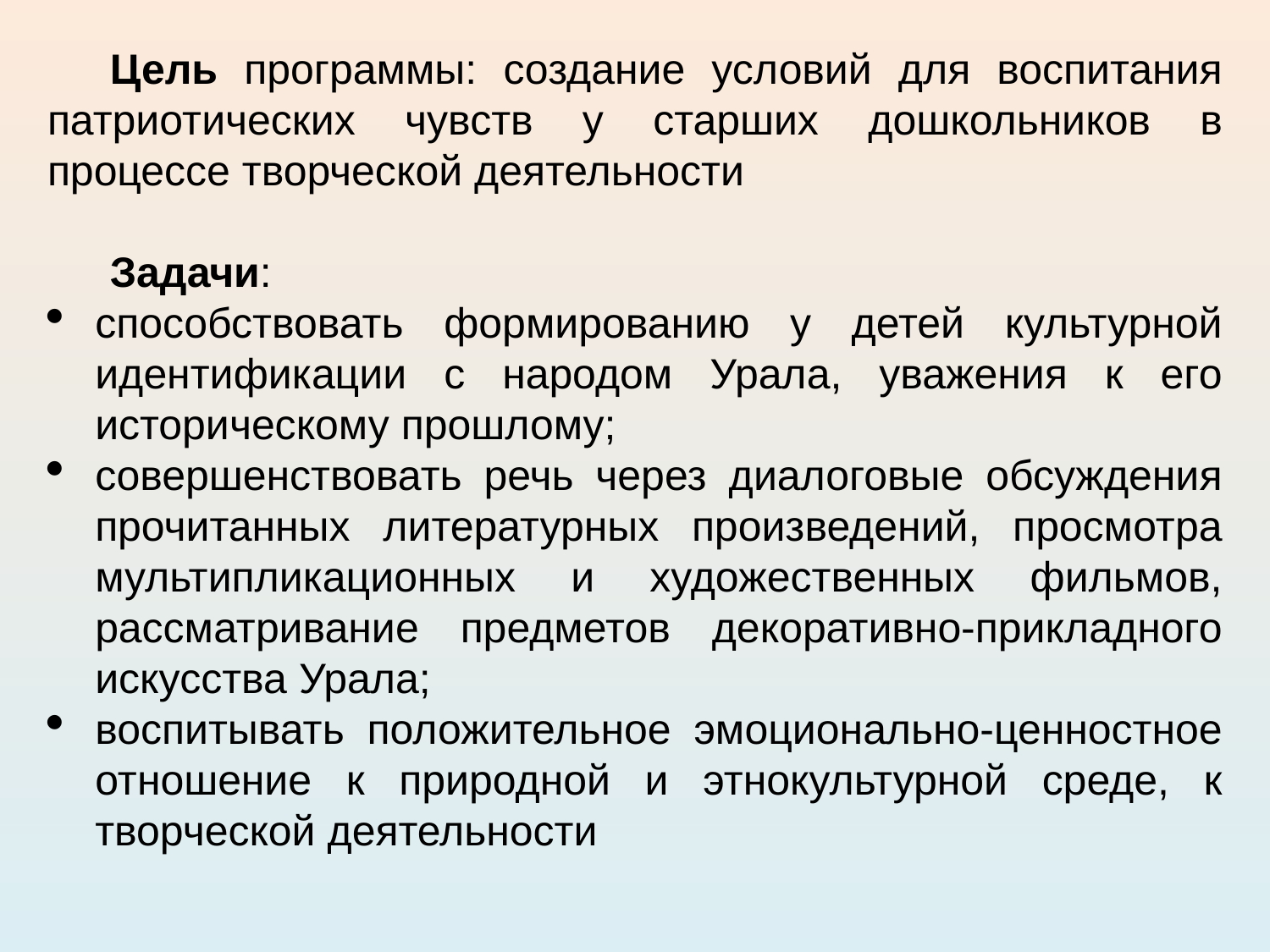

Цель программы: создание условий для воспитания патриотических чувств у старших дошкольников в процессе творческой деятельности

Задачи:
способствовать формированию у детей культурной идентификации с народом Урала, уважения к его историческому прошлому;
совершенствовать речь через диалоговые обсуждения прочитанных литературных произведений, просмотра мультипликационных и художественных фильмов, рассматривание предметов декоративно-прикладного искусства Урала;
воспитывать положительное эмоционально-ценностное отношение к природной и этнокультурной среде, к творческой деятельности